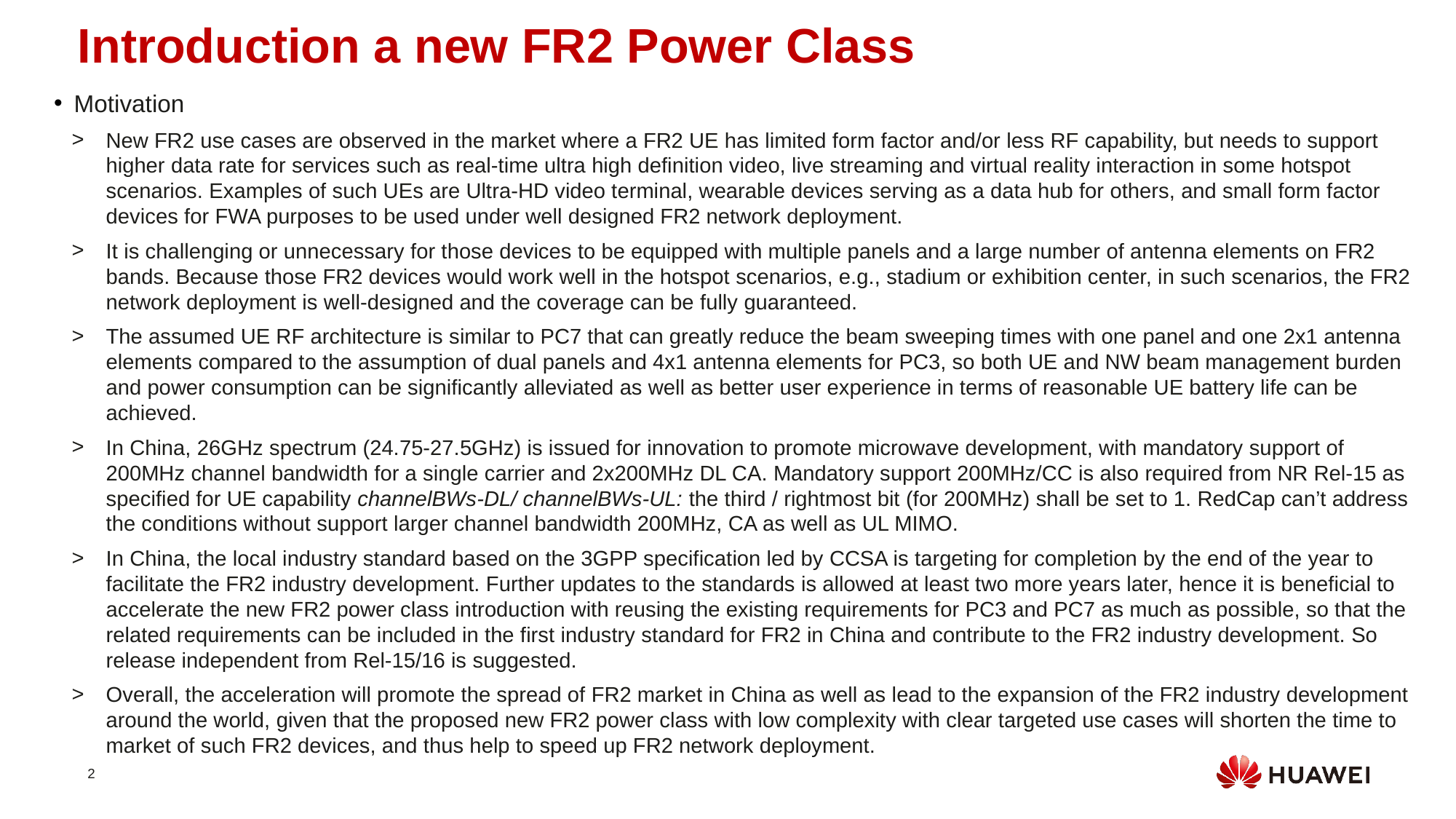

Introduction a new FR2 Power Class
Motivation
New FR2 use cases are observed in the market where a FR2 UE has limited form factor and/or less RF capability, but needs to support higher data rate for services such as real-time ultra high definition video, live streaming and virtual reality interaction in some hotspot scenarios. Examples of such UEs are Ultra-HD video terminal, wearable devices serving as a data hub for others, and small form factor devices for FWA purposes to be used under well designed FR2 network deployment.
It is challenging or unnecessary for those devices to be equipped with multiple panels and a large number of antenna elements on FR2 bands. Because those FR2 devices would work well in the hotspot scenarios, e.g., stadium or exhibition center, in such scenarios, the FR2 network deployment is well-designed and the coverage can be fully guaranteed.
The assumed UE RF architecture is similar to PC7 that can greatly reduce the beam sweeping times with one panel and one 2x1 antenna elements compared to the assumption of dual panels and 4x1 antenna elements for PC3, so both UE and NW beam management burden and power consumption can be significantly alleviated as well as better user experience in terms of reasonable UE battery life can be achieved.
In China, 26GHz spectrum (24.75-27.5GHz) is issued for innovation to promote microwave development, with mandatory support of 200MHz channel bandwidth for a single carrier and 2x200MHz DL CA. Mandatory support 200MHz/CC is also required from NR Rel-15 as specified for UE capability channelBWs-DL/ channelBWs-UL: the third / rightmost bit (for 200MHz) shall be set to 1. RedCap can’t address the conditions without support larger channel bandwidth 200MHz, CA as well as UL MIMO.
In China, the local industry standard based on the 3GPP specification led by CCSA is targeting for completion by the end of the year to facilitate the FR2 industry development. Further updates to the standards is allowed at least two more years later, hence it is beneficial to accelerate the new FR2 power class introduction with reusing the existing requirements for PC3 and PC7 as much as possible, so that the related requirements can be included in the first industry standard for FR2 in China and contribute to the FR2 industry development. So release independent from Rel-15/16 is suggested.
Overall, the acceleration will promote the spread of FR2 market in China as well as lead to the expansion of the FR2 industry development around the world, given that the proposed new FR2 power class with low complexity with clear targeted use cases will shorten the time to market of such FR2 devices, and thus help to speed up FR2 network deployment.